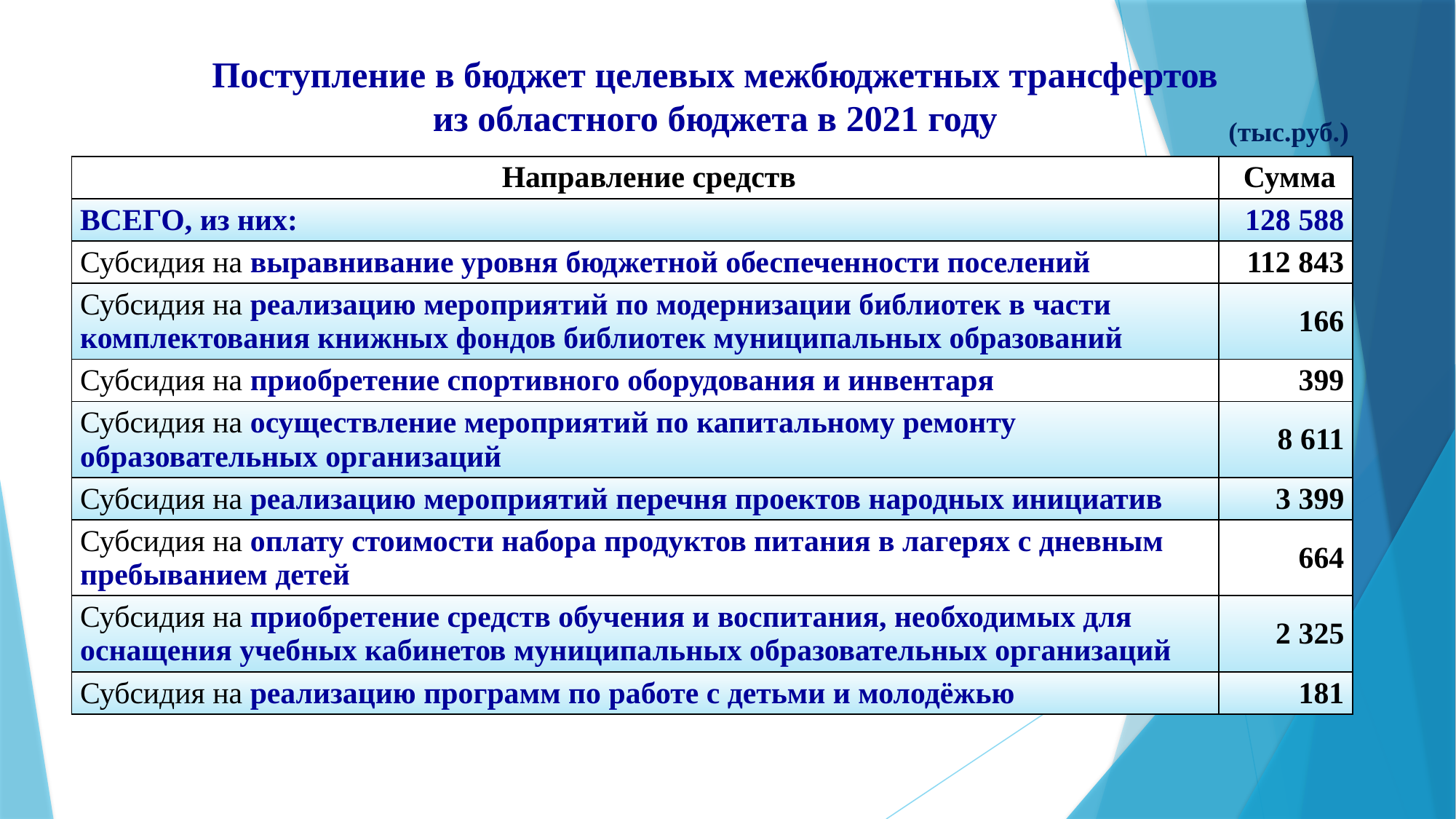

# Поступление в бюджет целевых межбюджетных трансфертов из областного бюджета в 2021 году
(тыс.руб.)
| Направление средств | Сумма |
| --- | --- |
| ВСЕГО, из них: | 128 588 |
| Субсидия на выравнивание уровня бюджетной обеспеченности поселений | 112 843 |
| Субсидия на реализацию мероприятий по модернизации библиотек в части комплектования книжных фондов библиотек муниципальных образований | 166 |
| Субсидия на приобретение спортивного оборудования и инвентаря | 399 |
| Субсидия на осуществление мероприятий по капитальному ремонту образовательных организаций | 8 611 |
| Субсидия на реализацию мероприятий перечня проектов народных инициатив | 3 399 |
| Субсидия на оплату стоимости набора продуктов питания в лагерях с дневным пребыванием детей | 664 |
| Субсидия на приобретение средств обучения и воспитания, необходимых для оснащения учебных кабинетов муниципальных образовательных организаций | 2 325 |
| Субсидия на реализацию программ по работе с детьми и молодёжью | 181 |